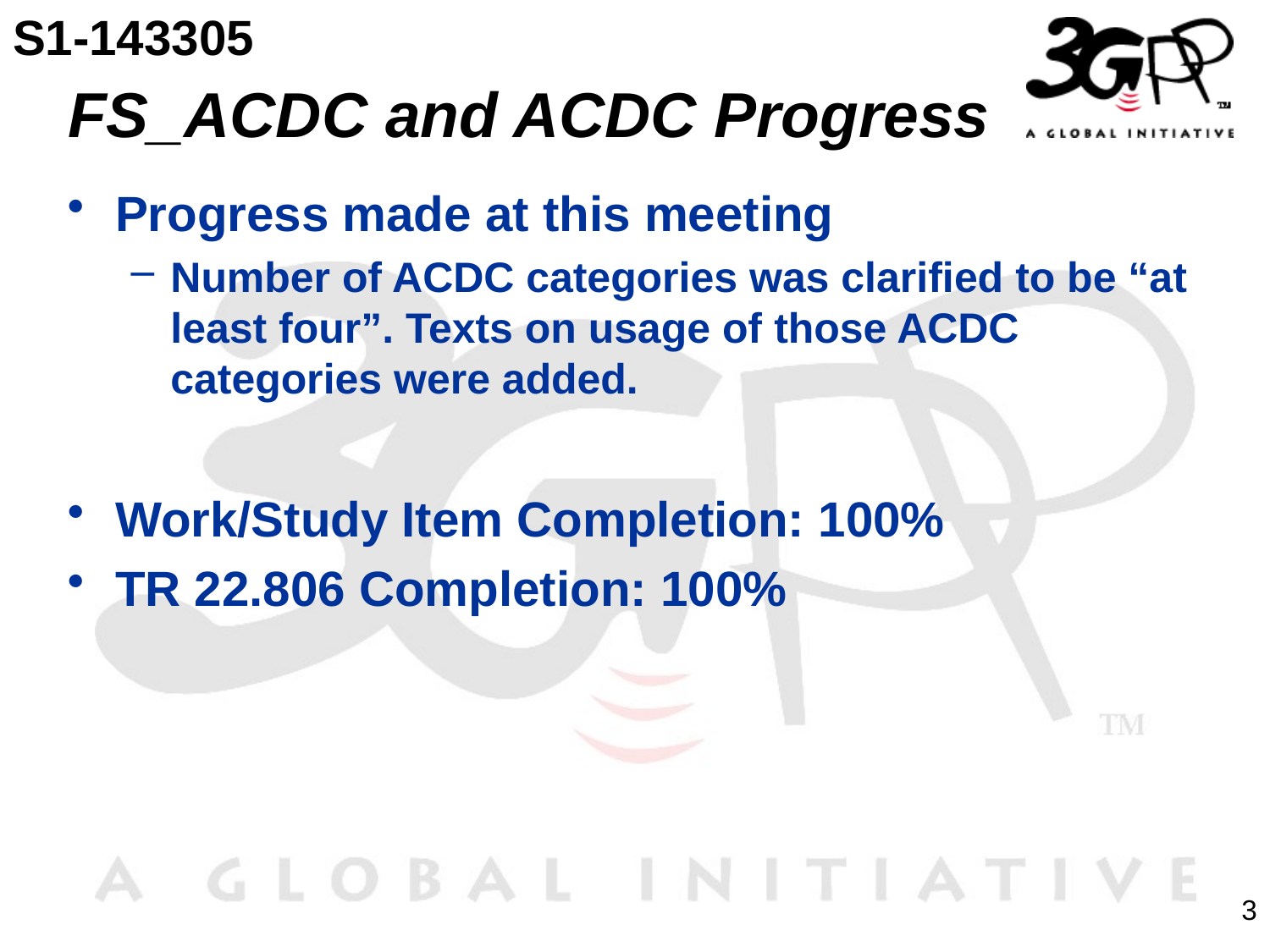

S1-143305
# FS_ACDC and ACDC Progress
Progress made at this meeting
Number of ACDC categories was clarified to be “at least four”. Texts on usage of those ACDC categories were added.

Work/Study Item Completion: 100%
TR 22.806 Completion: 100%
3